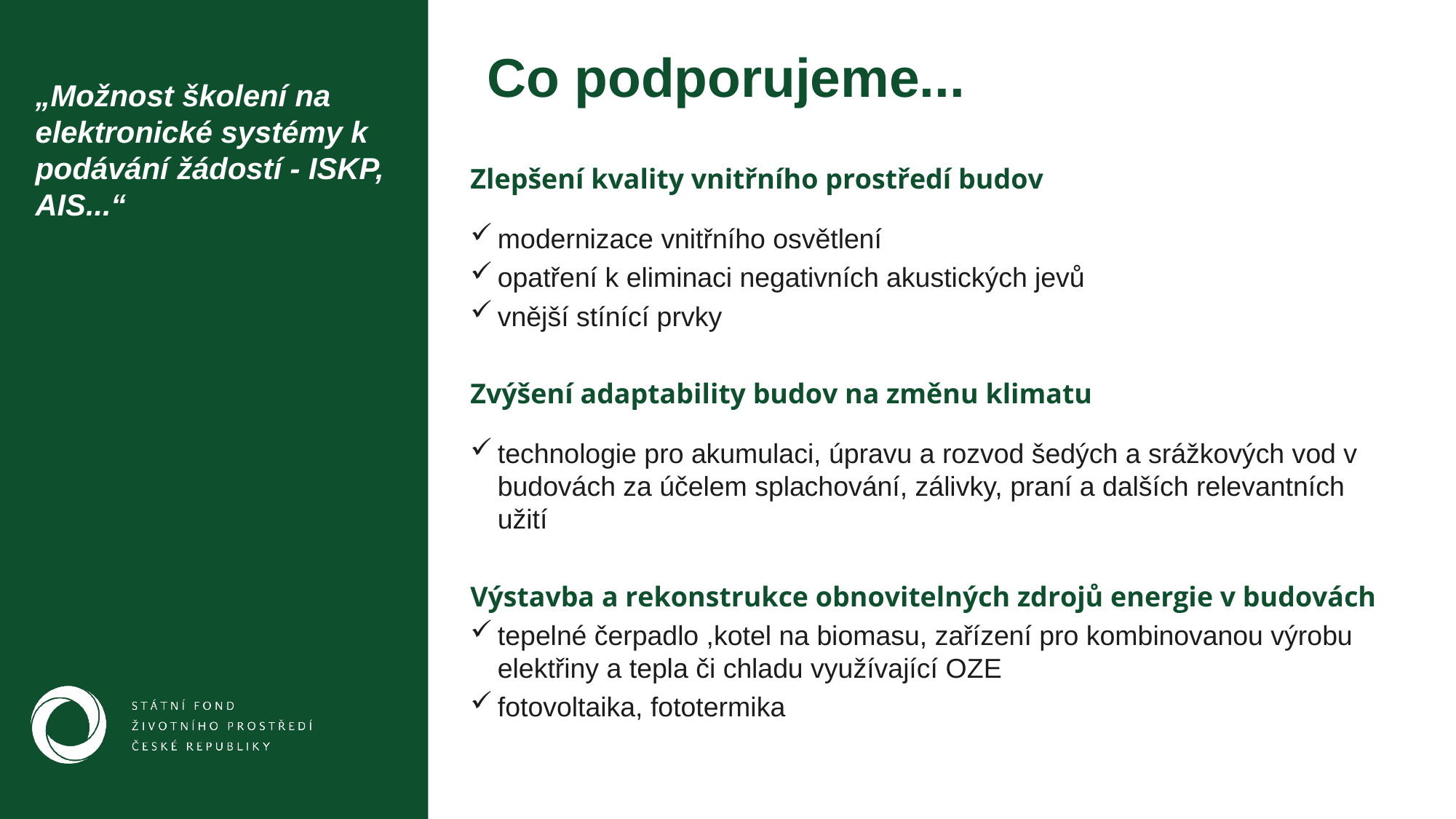

Co podporujeme...
„Možnost školení na elektronické systémy k podávání žádostí - ISKP, AIS...“
Zlepšení kvality vnitřního prostředí budov

modernizace vnitřního osvětlení
opatření k eliminaci negativních akustických jevů
vnější stínící prvky

Zvýšení adaptability budov na změnu klimatu

technologie pro akumulaci, úpravu a rozvod šedých a srážkových vod v budovách za účelem splachování, zálivky, praní a dalších relevantních užití

Výstavba a rekonstrukce obnovitelných zdrojů energie v budovách
tepelné čerpadlo ,kotel na biomasu, zařízení pro kombinovanou výrobu elektřiny a tepla či chladu využívající OZE
fotovoltaika, fototermika